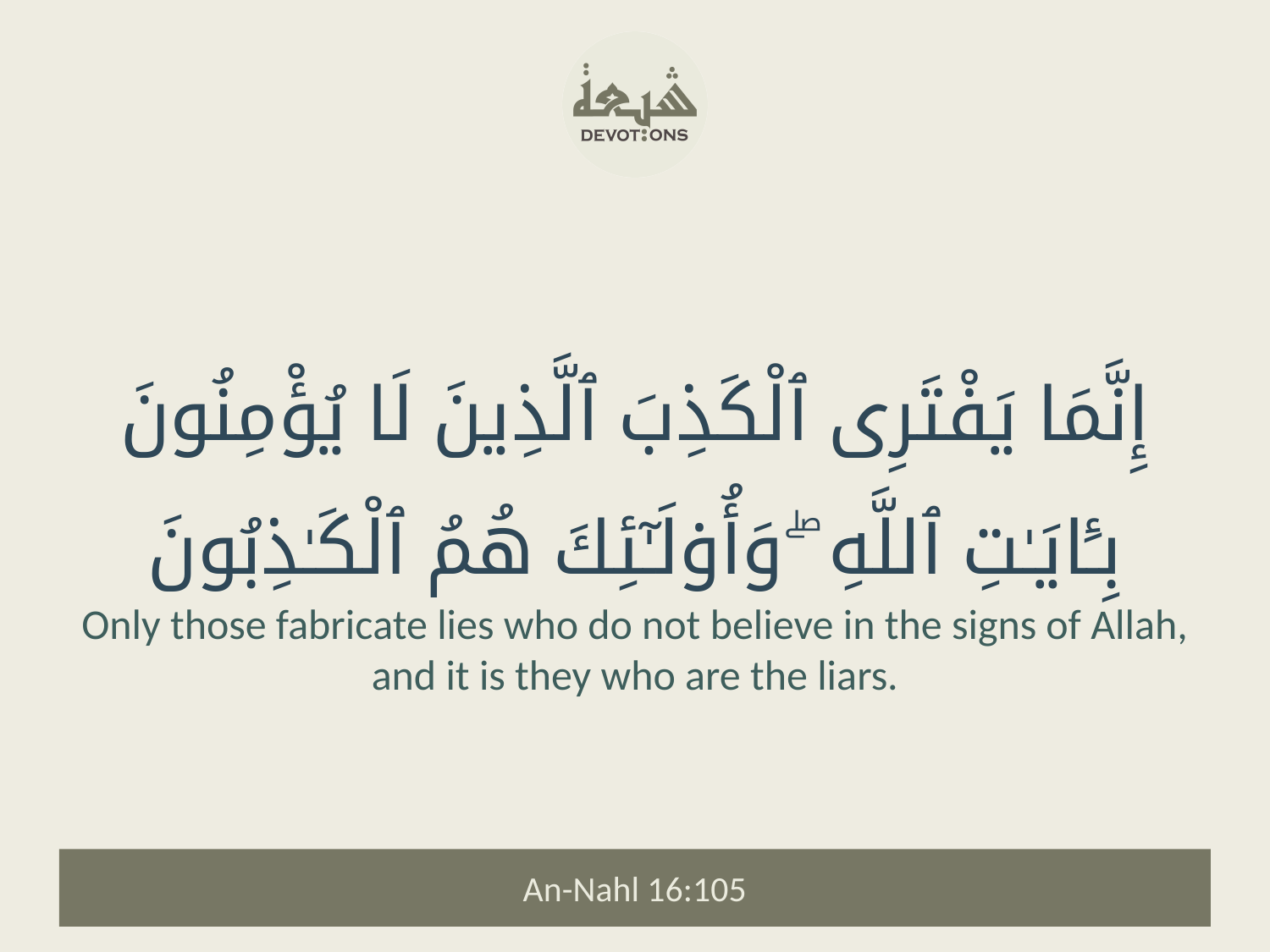

إِنَّمَا يَفْتَرِى ٱلْكَذِبَ ٱلَّذِينَ لَا يُؤْمِنُونَ بِـَٔايَـٰتِ ٱللَّهِ ۖ وَأُو۟لَـٰٓئِكَ هُمُ ٱلْكَـٰذِبُونَ
Only those fabricate lies who do not believe in the signs of Allah, and it is they who are the liars.
An-Nahl 16:105